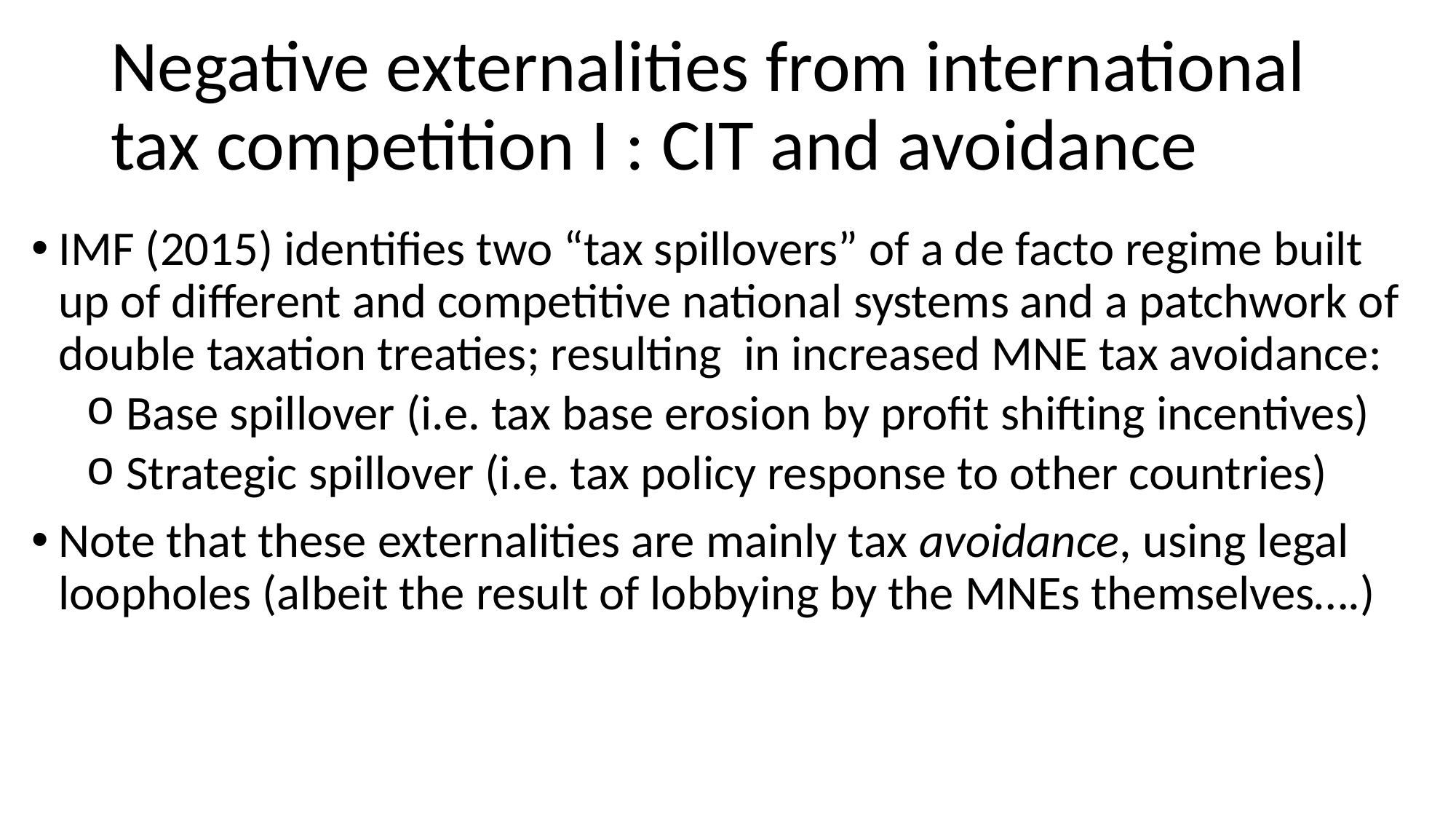

# Negative externalities from international tax competition I : CIT and avoidance
IMF (2015) identifies two “tax spillovers” of a de facto regime built up of different and competitive national systems and a patchwork of double taxation treaties; resulting  in increased MNE tax avoidance:
 Base spillover (i.e. tax base erosion by profit shifting incentives)
 Strategic spillover (i.e. tax policy response to other countries)
Note that these externalities are mainly tax avoidance, using legal loopholes (albeit the result of lobbying by the MNEs themselves….)